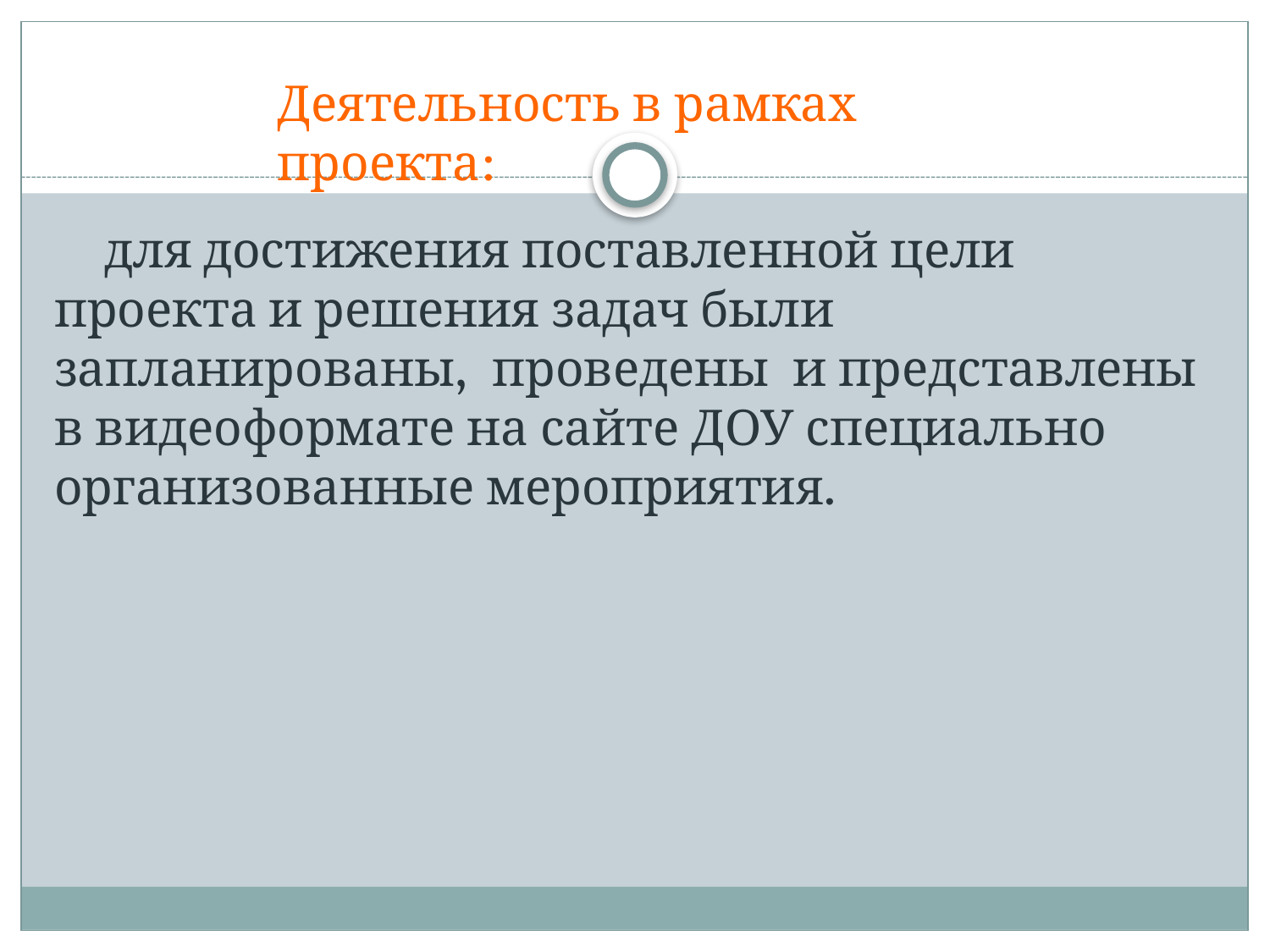

Деятельность в рамках проекта:
для достижения поставленной цели проекта и решения задач были запланированы,  проведены  и представлены в видеоформате на сайте ДОУ специально организованные мероприятия.